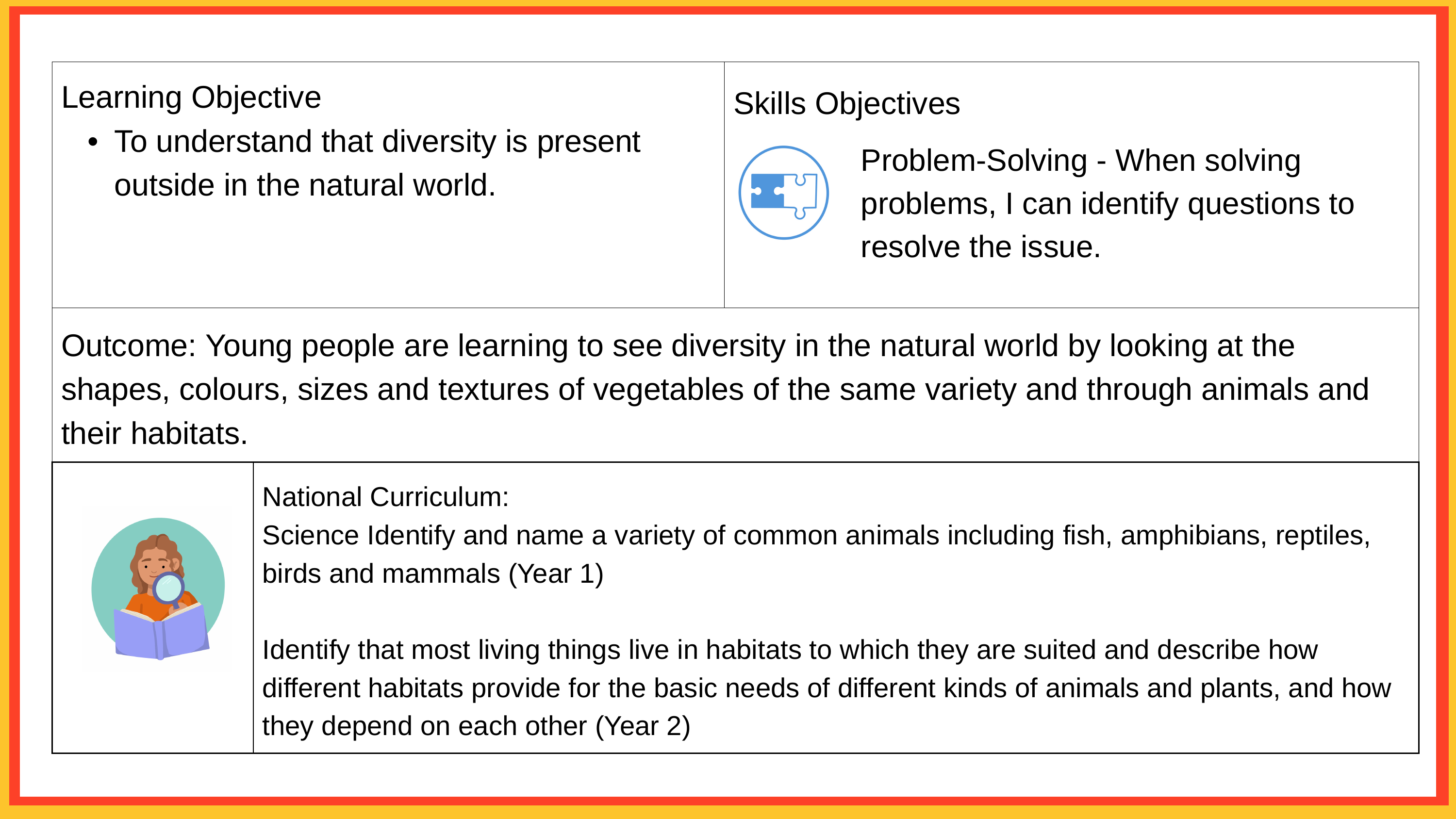

| Learning Objective To understand that diversity is present outside in the natural world. | Skills Objectives |
| --- | --- |
| Outcome: Young people are learning to see diversity in the natural world by looking at the shapes, colours, sizes and textures of vegetables of the same variety and through animals and their habitats. | Outcome: Young people are learning to see diversity in the natural world by looking at the shapes, colours, sizes and textures of vegetables of the same variety and through animals and their habitats. |
Problem-Solving - When solving problems, I can identify questions to resolve the issue.

|  | National Curriculum: Science Identify and name a variety of common animals including fish, amphibians, reptiles, birds and mammals (Year 1) Identify that most living things live in habitats to which they are suited and describe how different habitats provide for the basic needs of different kinds of animals and plants, and how they depend on each other (Year 2) |
| --- | --- |